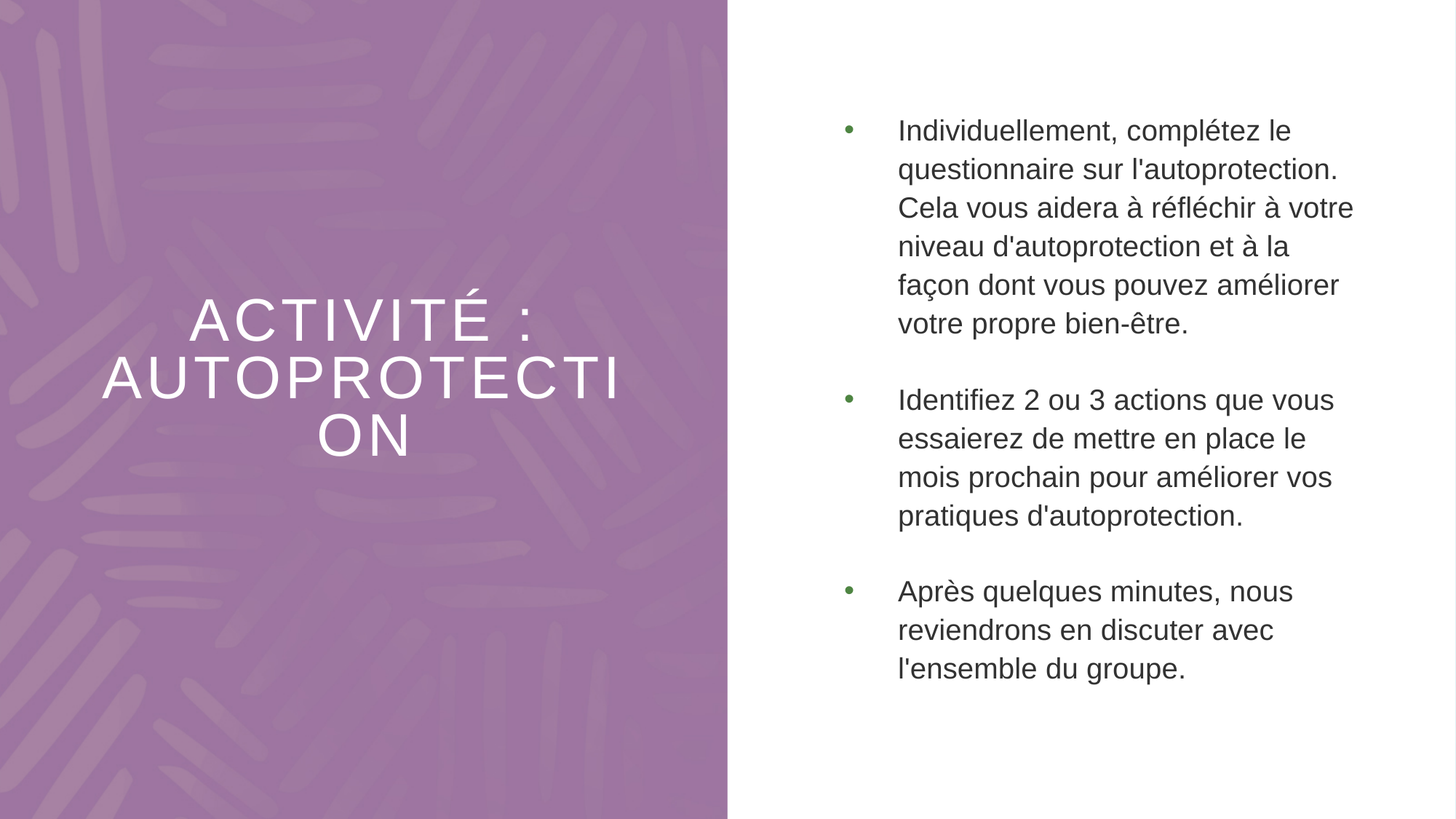

Individuellement, complétez le questionnaire sur l'autoprotection. Cela vous aidera à réfléchir à votre niveau d'autoprotection et à la façon dont vous pouvez améliorer votre propre bien-être.
Identifiez 2 ou 3 actions que vous essaierez de mettre en place le mois prochain pour améliorer vos pratiques d'autoprotection.
Après quelques minutes, nous reviendrons en discuter avec l'ensemble du groupe.

# Activité : Autoprotection